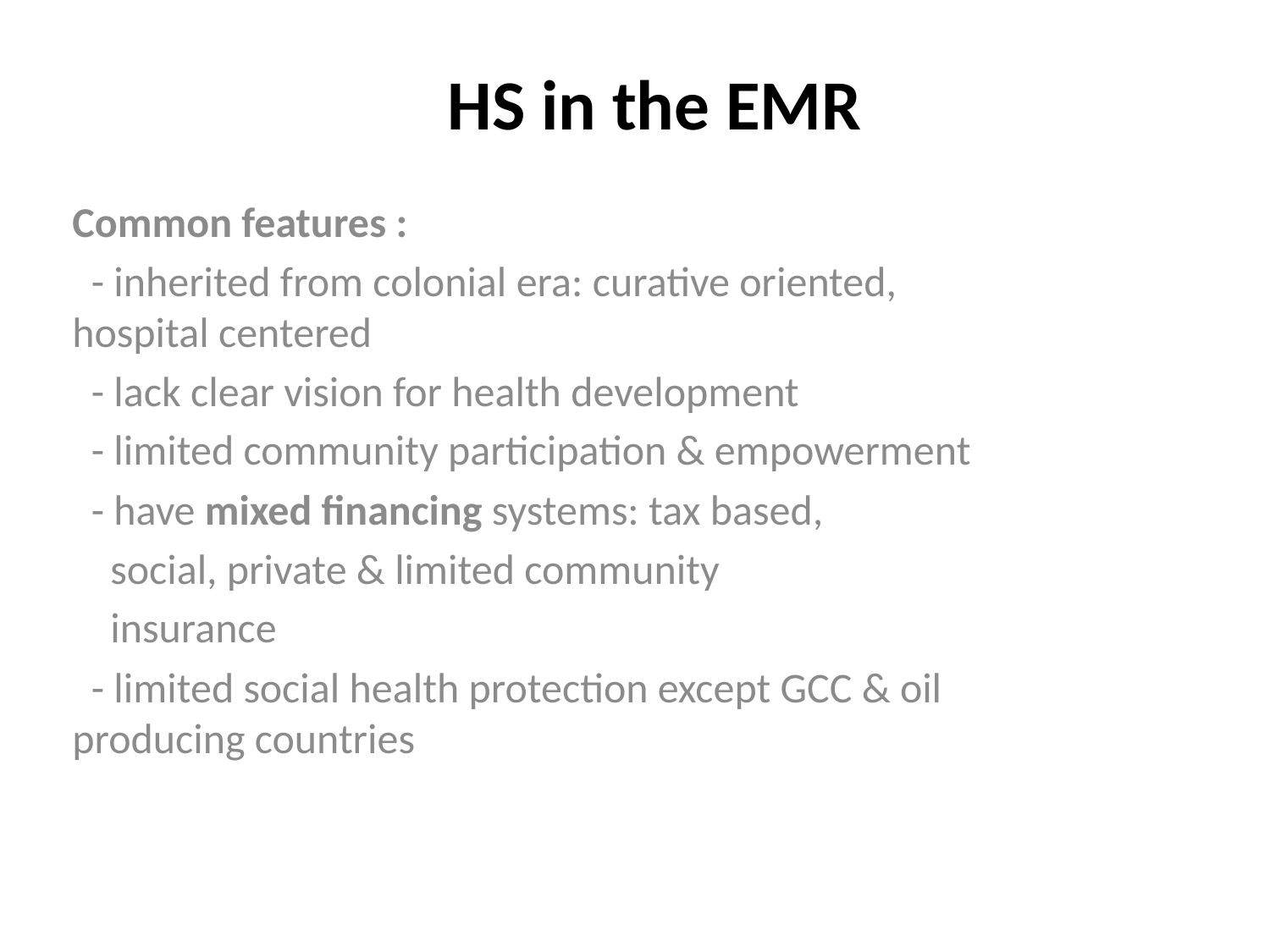

# HS in the EMR
Common features :
  - inherited from colonial era: curative oriented, hospital centered
  - lack clear vision for health development
  - limited community participation & empowerment
  - have mixed financing systems: tax based,
    social, private & limited community
    insurance
  - limited social health protection except GCC & oil producing countries